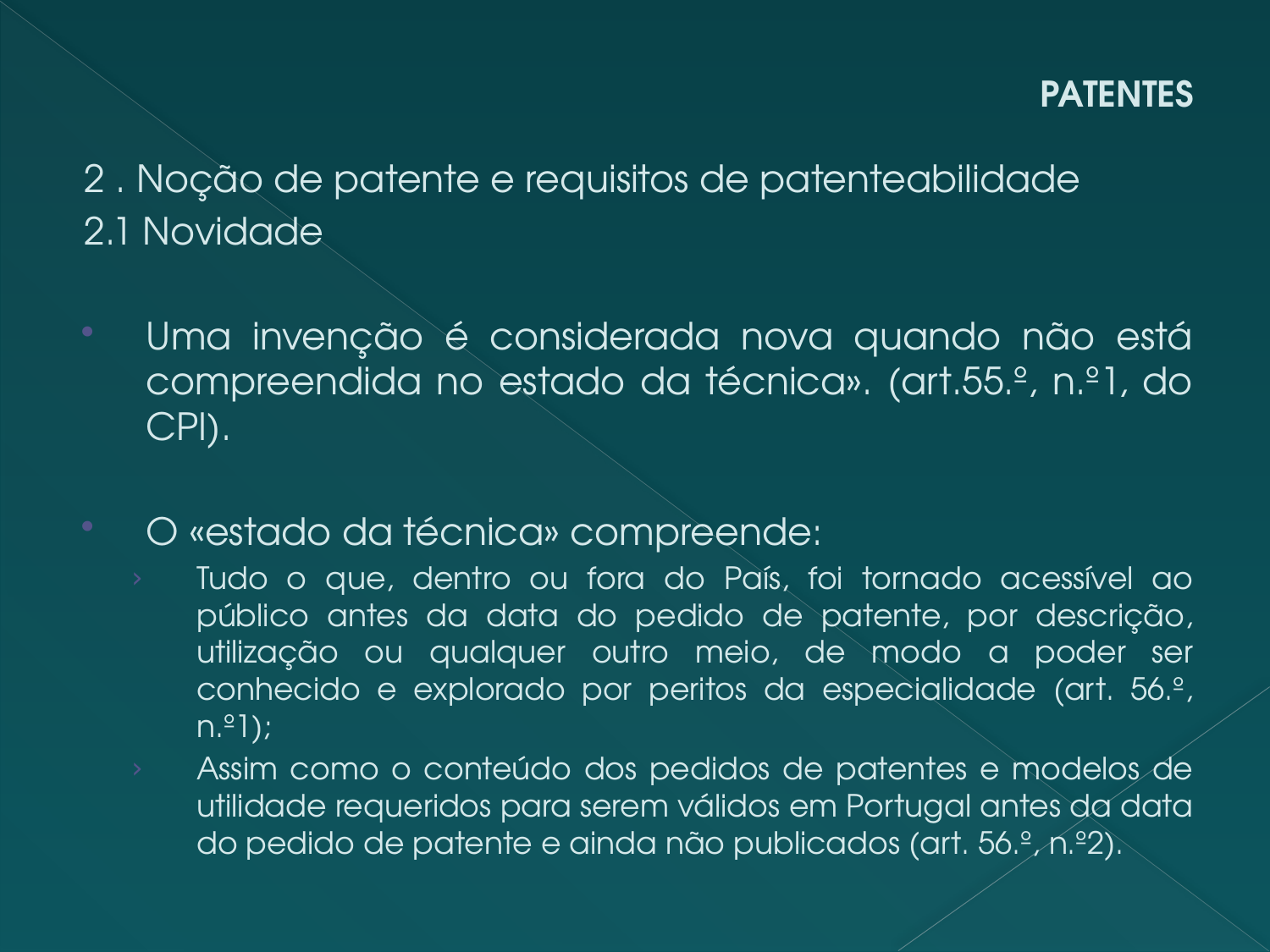

# PATENTES
2 . Noção de patente e requisitos de patenteabilidade
2.1 Novidade

Uma invenção é considerada nova quando não está compreendida no estado da técnica». (art.55.º, n.º1, do CPI).

O «estado da técnica» compreende:
Tudo o que, dentro ou fora do País, foi tornado acessível ao público antes da data do pedido de patente, por descrição, utilização ou qualquer outro meio, de modo a poder ser conhecido e explorado por peritos da especialidade (art. 56.º, n.º1);
Assim como o conteúdo dos pedidos de patentes e modelos de utilidade requeridos para serem válidos em Portugal antes da data do pedido de patente e ainda não publicados (art. 56.º, n.º2).